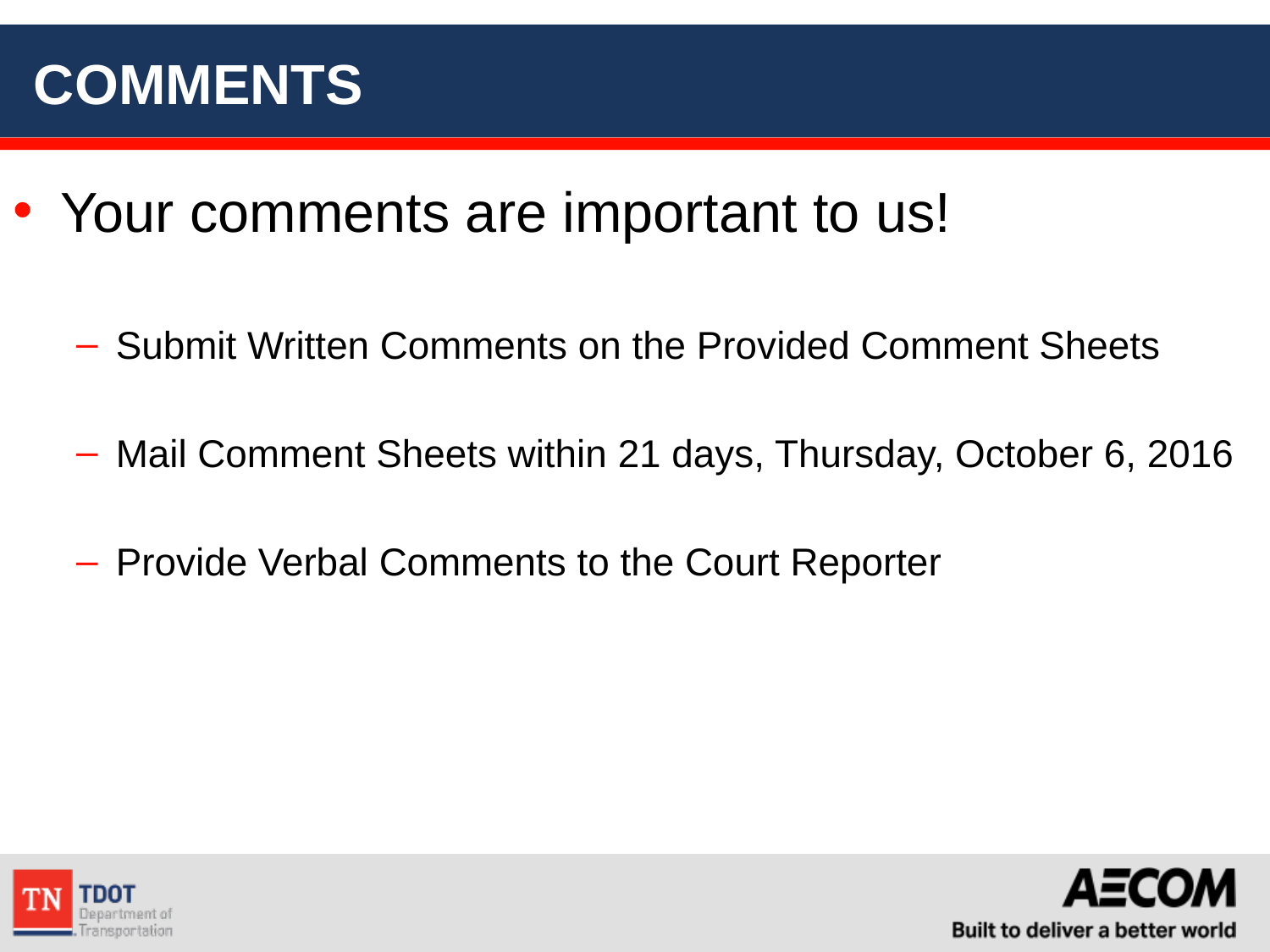

# COMMENTS
Your comments are important to us!

Submit Written Comments on the Provided Comment Sheets

Mail Comment Sheets within 21 days, Thursday, October 6, 2016

Provide Verbal Comments to the Court Reporter